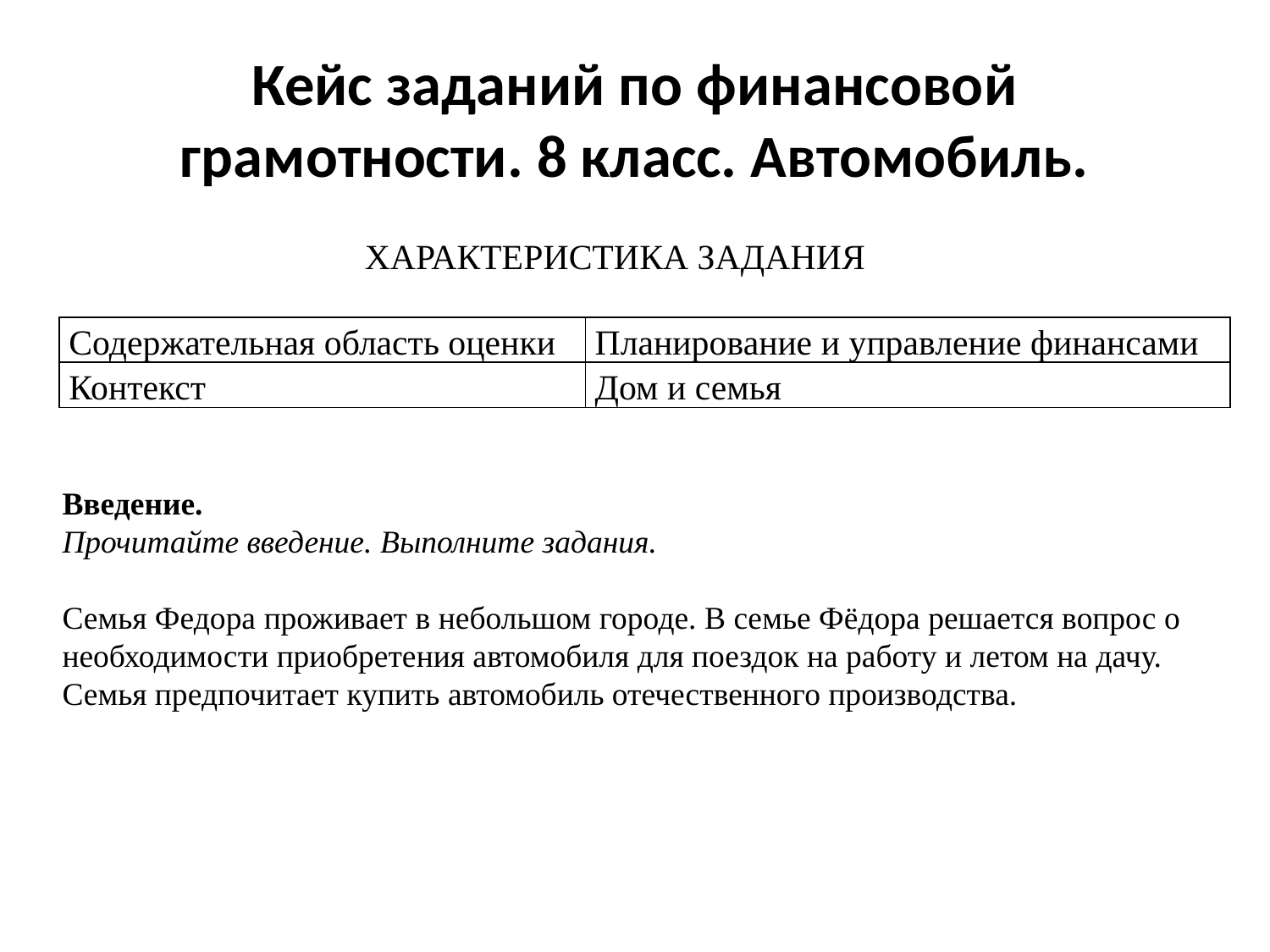

# Кейс заданий по финансовой грамотности. 8 класс. Автомобиль.
ХАРАКТЕРИСТИКА ЗАДАНИЯ
| Содержательная область оценки | Планирование и управление финансами |
| --- | --- |
| Контекст | Дом и семья |
Введение.
Прочитайте введение. Выполните задания.

Семья Федора проживает в небольшом городе. В семье Фёдора решается вопрос о необходимости приобретения автомобиля для поездок на работу и летом на дачу. Семья предпочитает купить автомобиль отечественного производства.